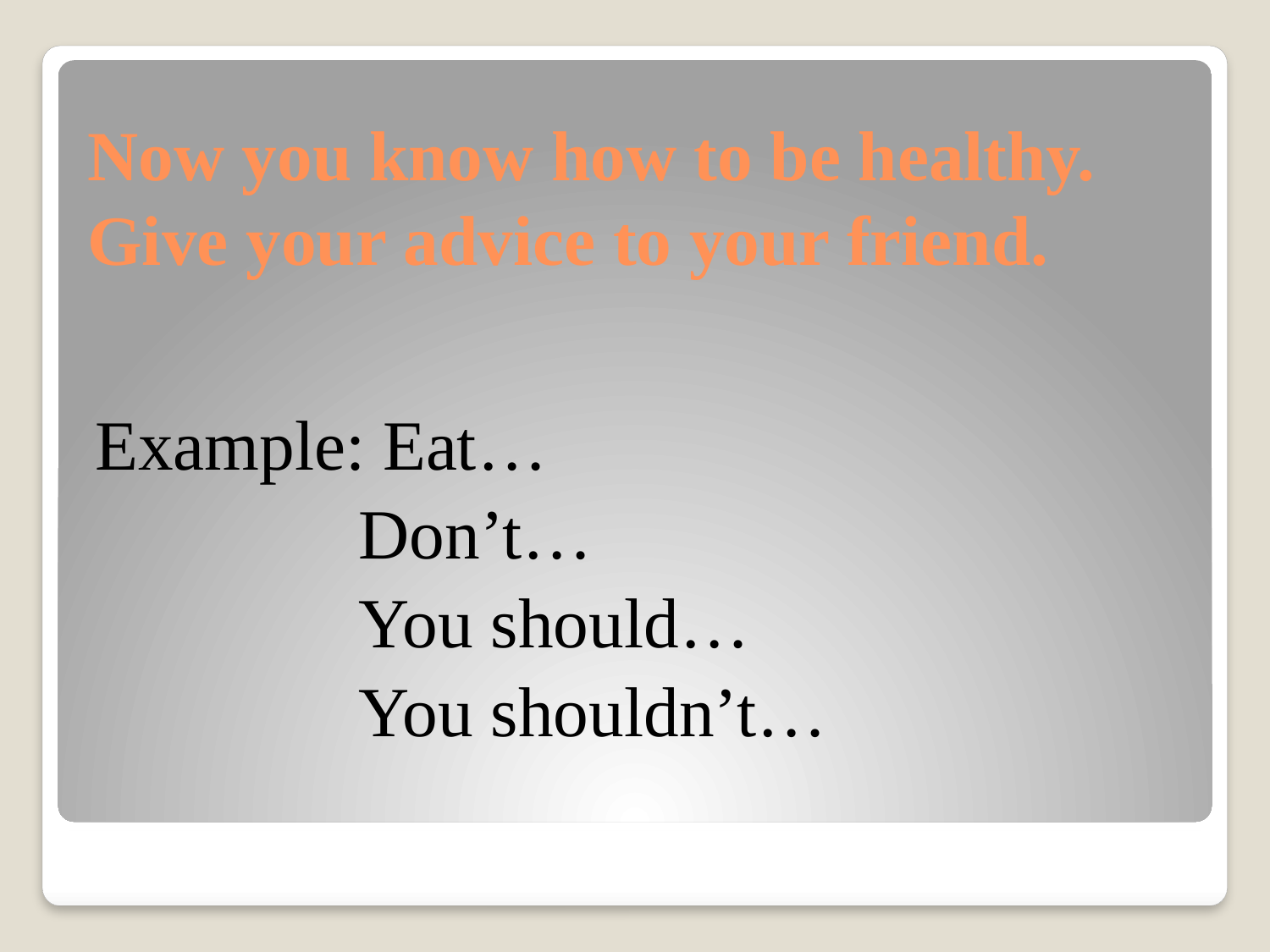

# Now you know how to be healthy. Give your advice to your friend.

Example: Eat…
               Don’t…
               You should…
               You shouldn’t…